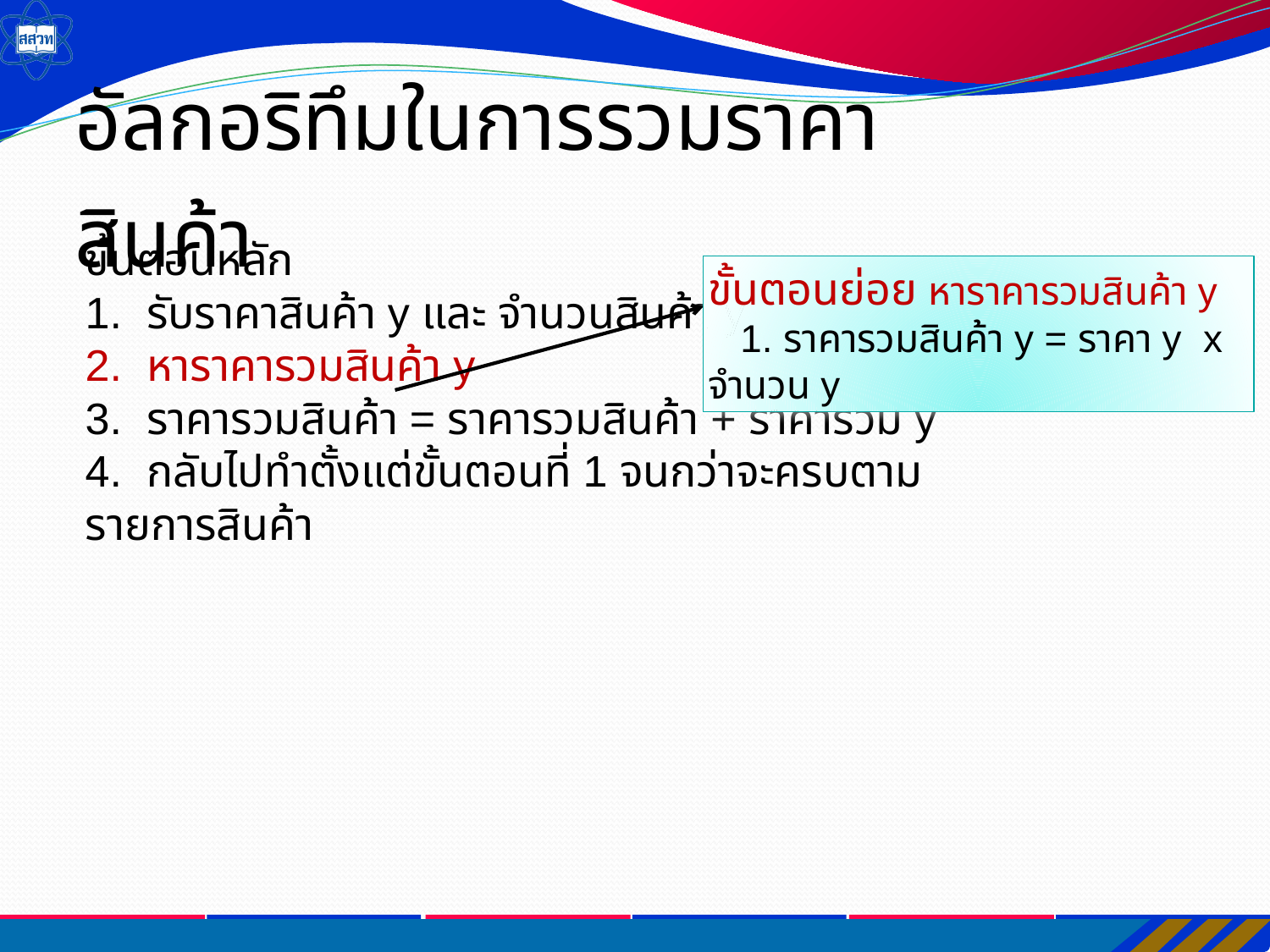

อัลกอริทึมในการรวมราคาสินค้า
ขั้นตอนหลัก
1.  รับราคาสินค้า y และ จำนวนสินค้า y
2.  หาราคารวมสินค้า y
3.  ราคารวมสินค้า = ราคารวมสินค้า + ราคารวม y
4.  กลับไปทำตั้งแต่ขั้นตอนที่ 1 จนกว่าจะครบตามรายการสินค้า
ขั้นตอนย่อย หาราคารวมสินค้า y
   1. ราคารวมสินค้า y = ราคา y  x จำนวน y